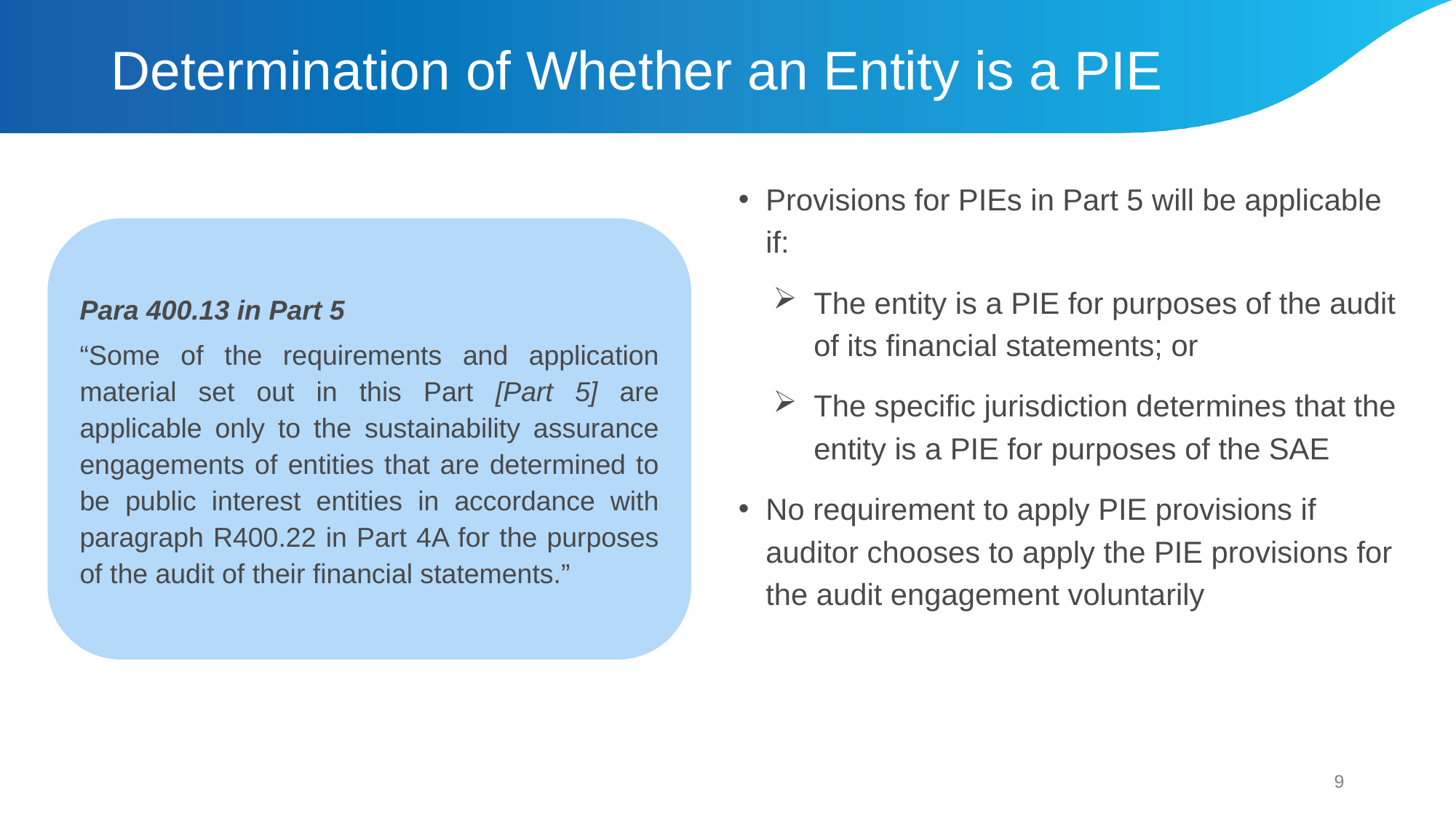

# Determination of Whether an Entity is a PIE
Provisions for PIEs in Part 5 will be applicable if:
The entity is a PIE for purposes of the audit of its financial statements; or
The specific jurisdiction determines that the entity is a PIE for purposes of the SAE
No requirement to apply PIE provisions if auditor chooses to apply the PIE provisions for the audit engagement voluntarily

Para 400.13 in Part 5
“Some of the requirements and application material set out in this Part [Part 5] are applicable only to the sustainability assurance engagements of entities that are determined to be public interest entities in accordance with paragraph R400.22 in Part 4A for the purposes of the audit of their financial statements.”
9